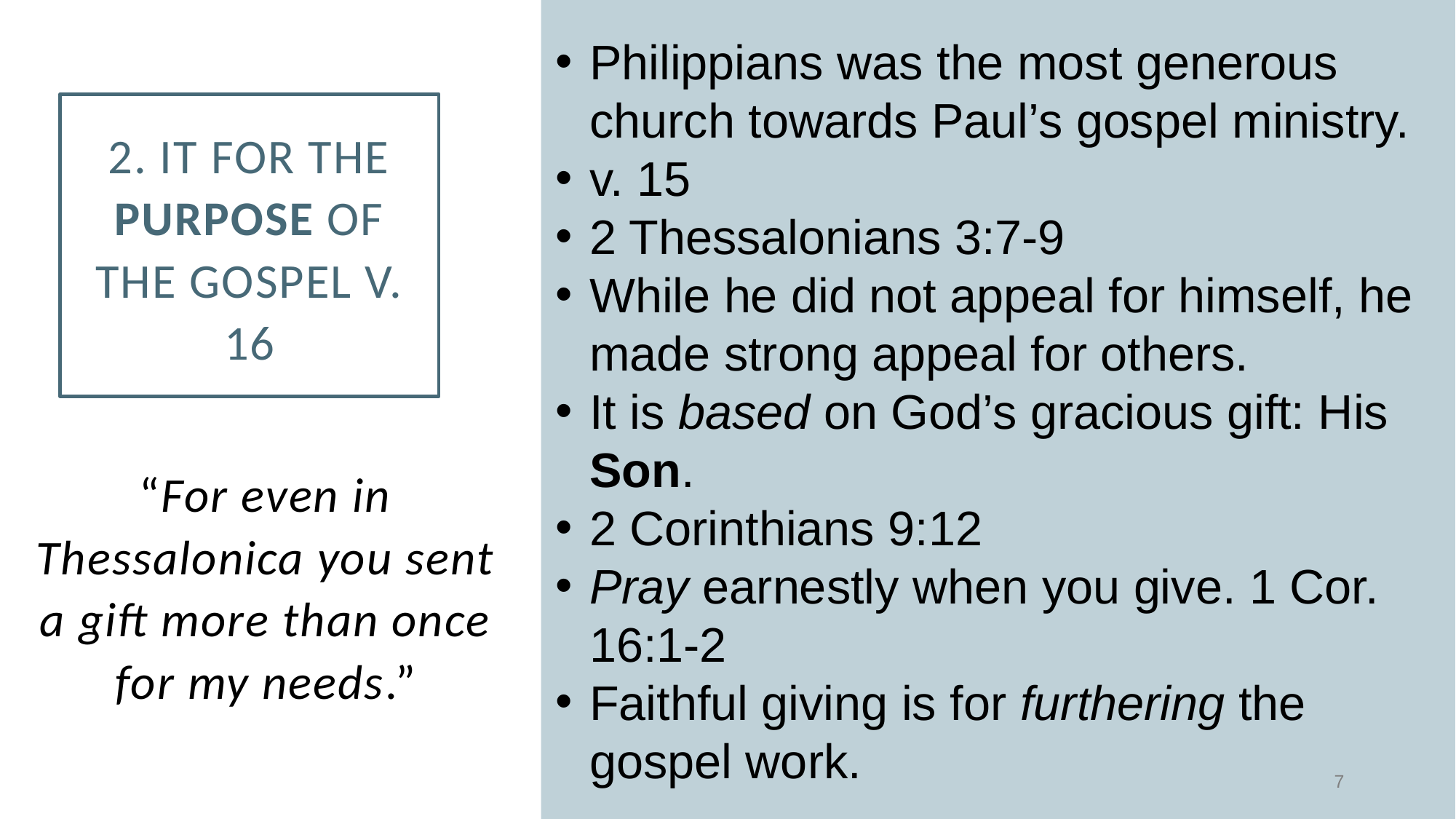

Philippians was the most generous church towards Paul’s gospel ministry.
v. 15
2 Thessalonians 3:7-9
While he did not appeal for himself, he made strong appeal for others.
It is based on God’s gracious gift: His Son.
2 Corinthians 9:12
Pray earnestly when you give. 1 Cor. 16:1-2
Faithful giving is for furthering the gospel work.
# 2. It for the Purpose of the gospel v. 16
“For even in Thessalonica you sent a gift more than once for my needs.”
7